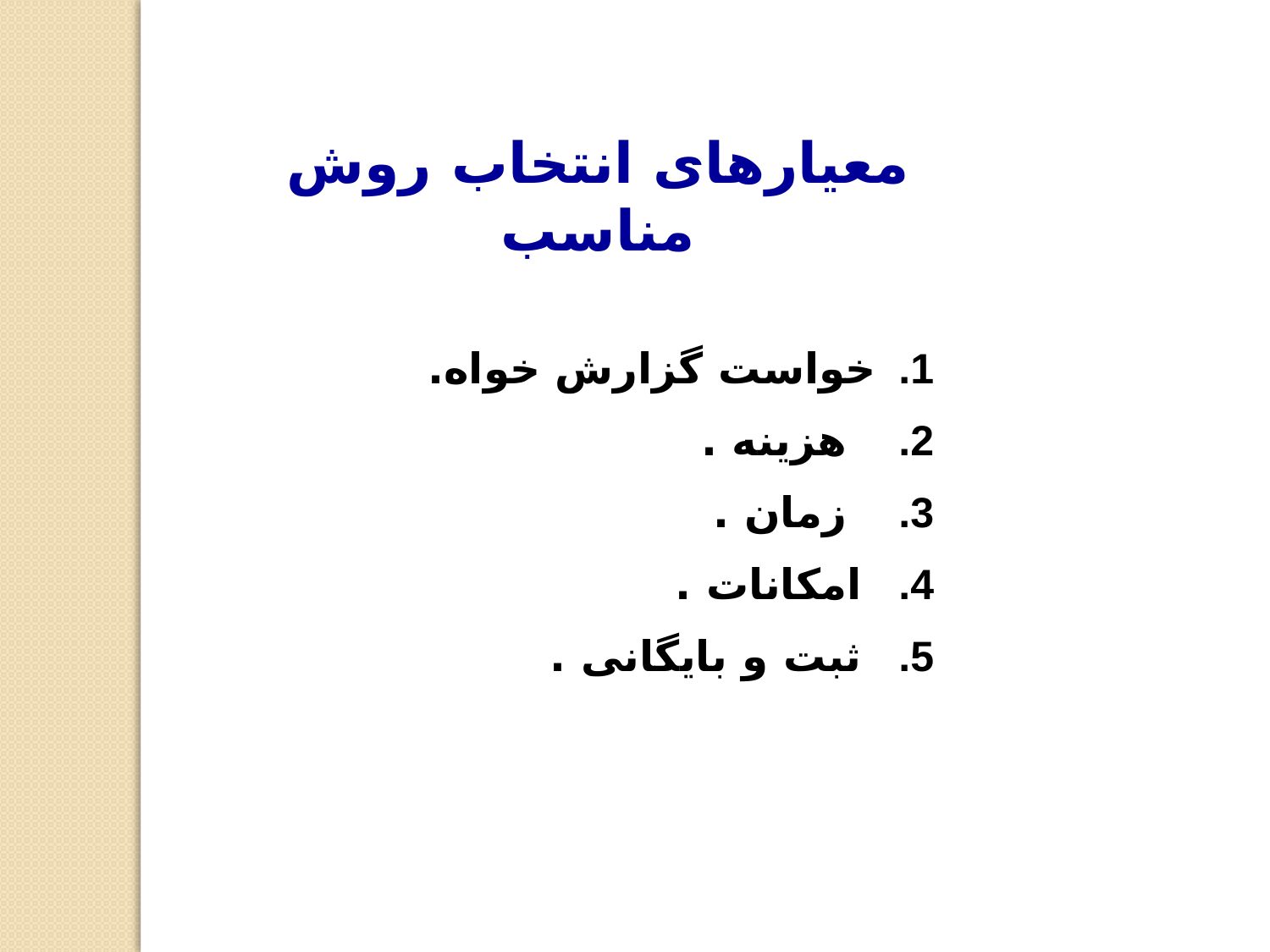

معیارهای انتخاب روش مناسب
خواست گزارش خواه.
  هزینه .
  زمان .
 امکانات .
 ثبت و بایگانی .